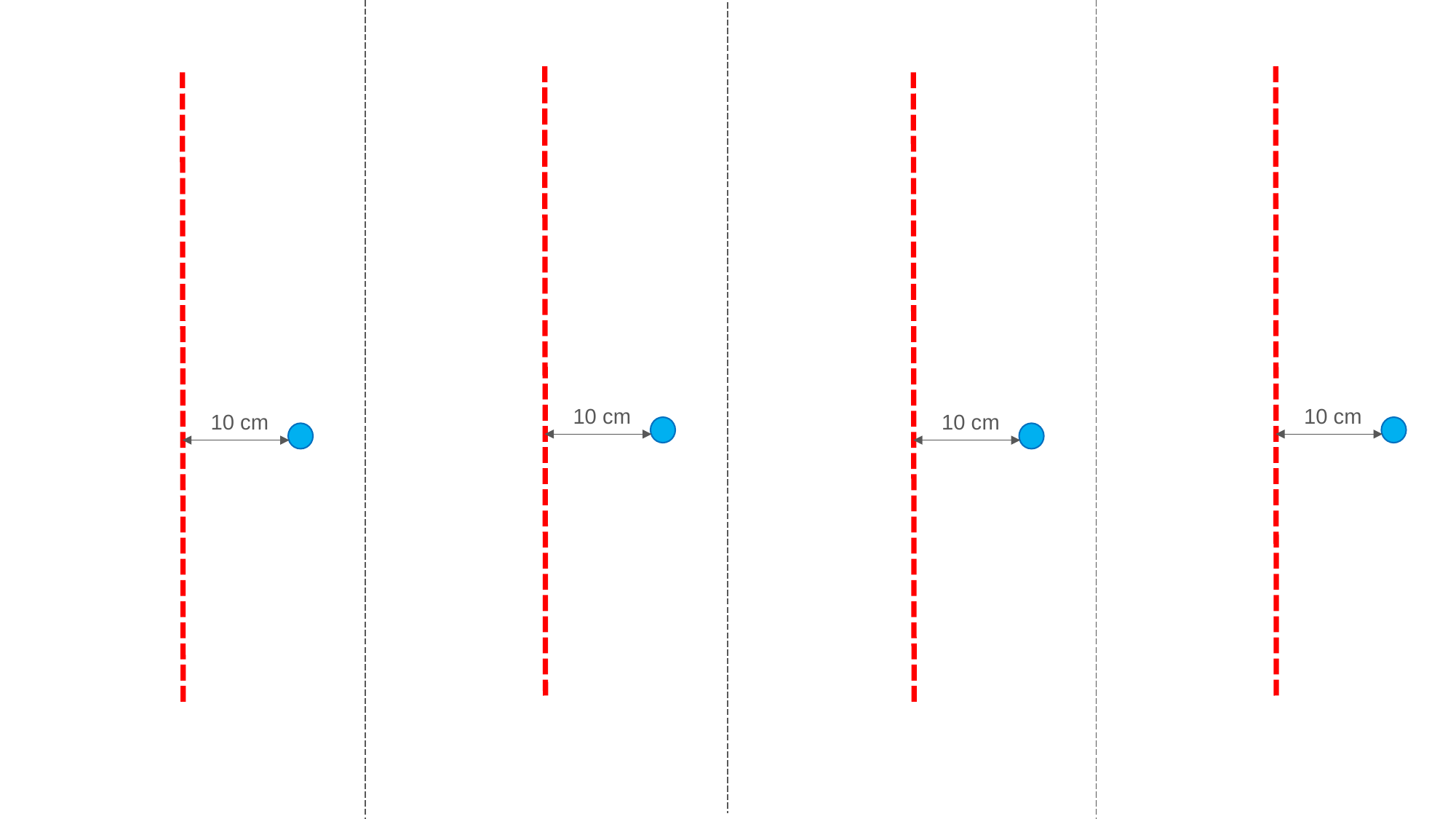

10 cm
10 cm
10 cm
10 cm